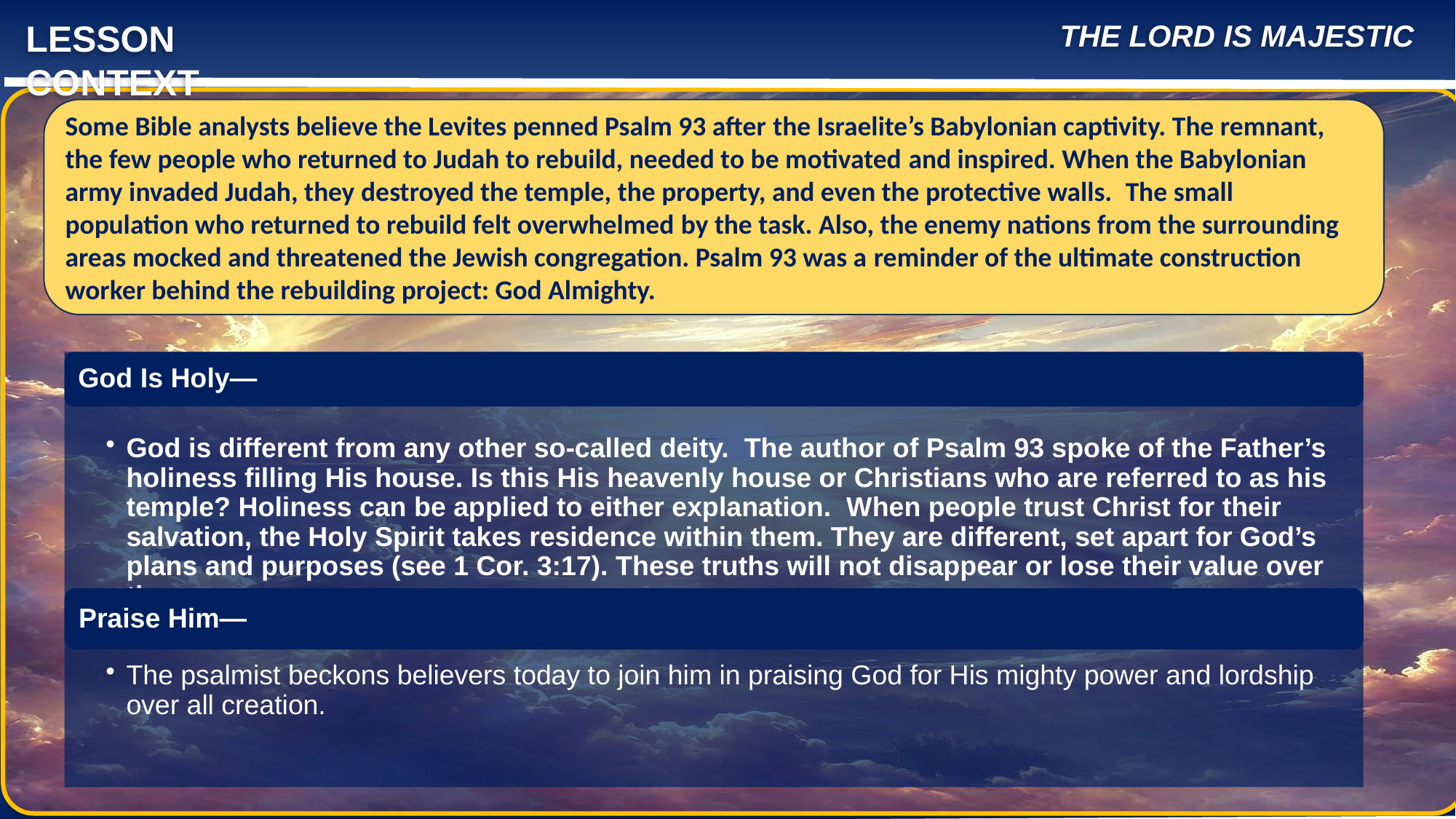

The Lord Is Majestic
LESSON CONTEXT

Some Bible analysts believe the Levites penned Psalm 93 after the Israelite’s Babylonian captivity. The remnant, the few people who returned to Judah to rebuild, needed to be motivated and inspired. When the Babylonian army invaded Judah, they destroyed the temple, the property, and even the protective walls.  The small population who returned to rebuild felt overwhelmed by the task. Also, the enemy nations from the surrounding areas mocked and threatened the Jewish congregation. Psalm 93 was a reminder of the ultimate construction worker behind the rebuilding project: God Almighty.

God Is Holy—
God is different from any other so-called deity.  The author of Psalm 93 spoke of the Father’s holiness filling His house. Is this His heavenly house or Christians who are referred to as his temple? Holiness can be applied to either explanation.  When people trust Christ for their salvation, the Holy Spirit takes residence within them. They are different, set apart for God’s plans and purposes (see 1 Cor. 3:17). These truths will not disappear or lose their value over time.
Praise Him—
The psalmist beckons believers today to join him in praising God for His mighty power and lordship over all creation.